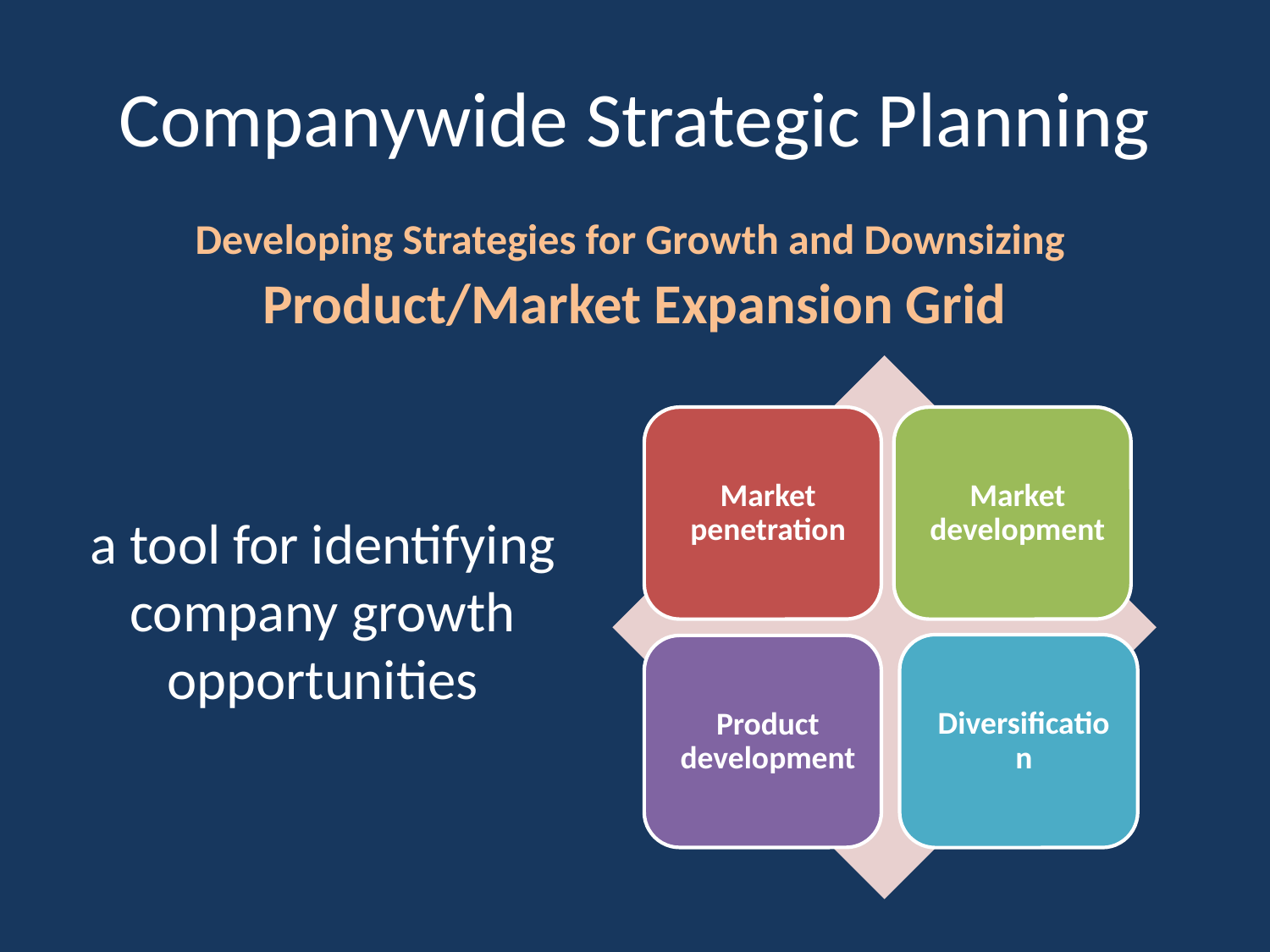

Companywide Strategic Planning
Developing Strategies for Growth and Downsizing
Product/Market Expansion Grid

Market penetration
Market development
Product development
Diversification
a tool for identifying company growth opportunities